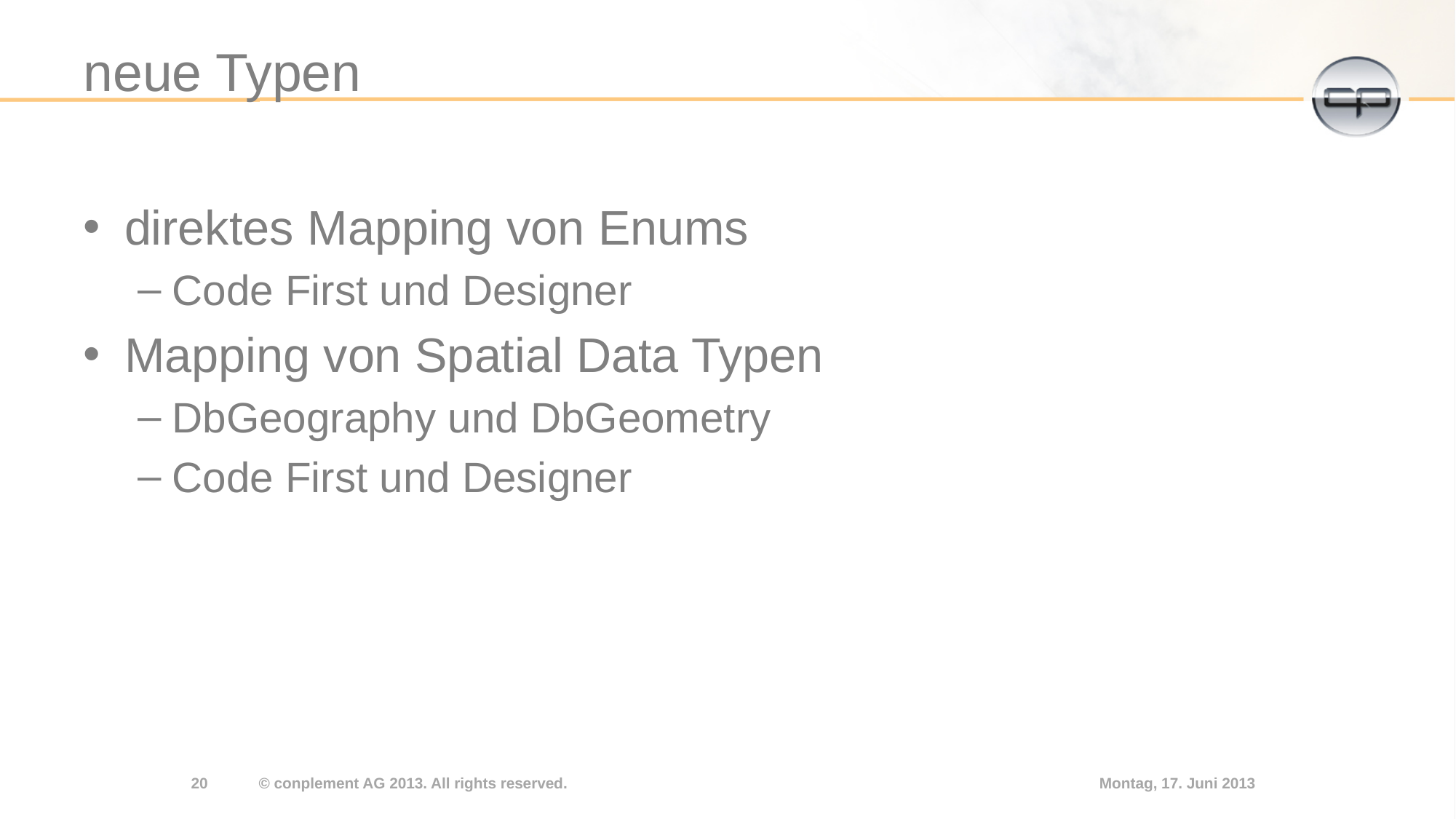

# neue Typen
direktes Mapping von Enums
Code First und Designer
Mapping von Spatial Data Typen
DbGeography und DbGeometry
Code First und Designer